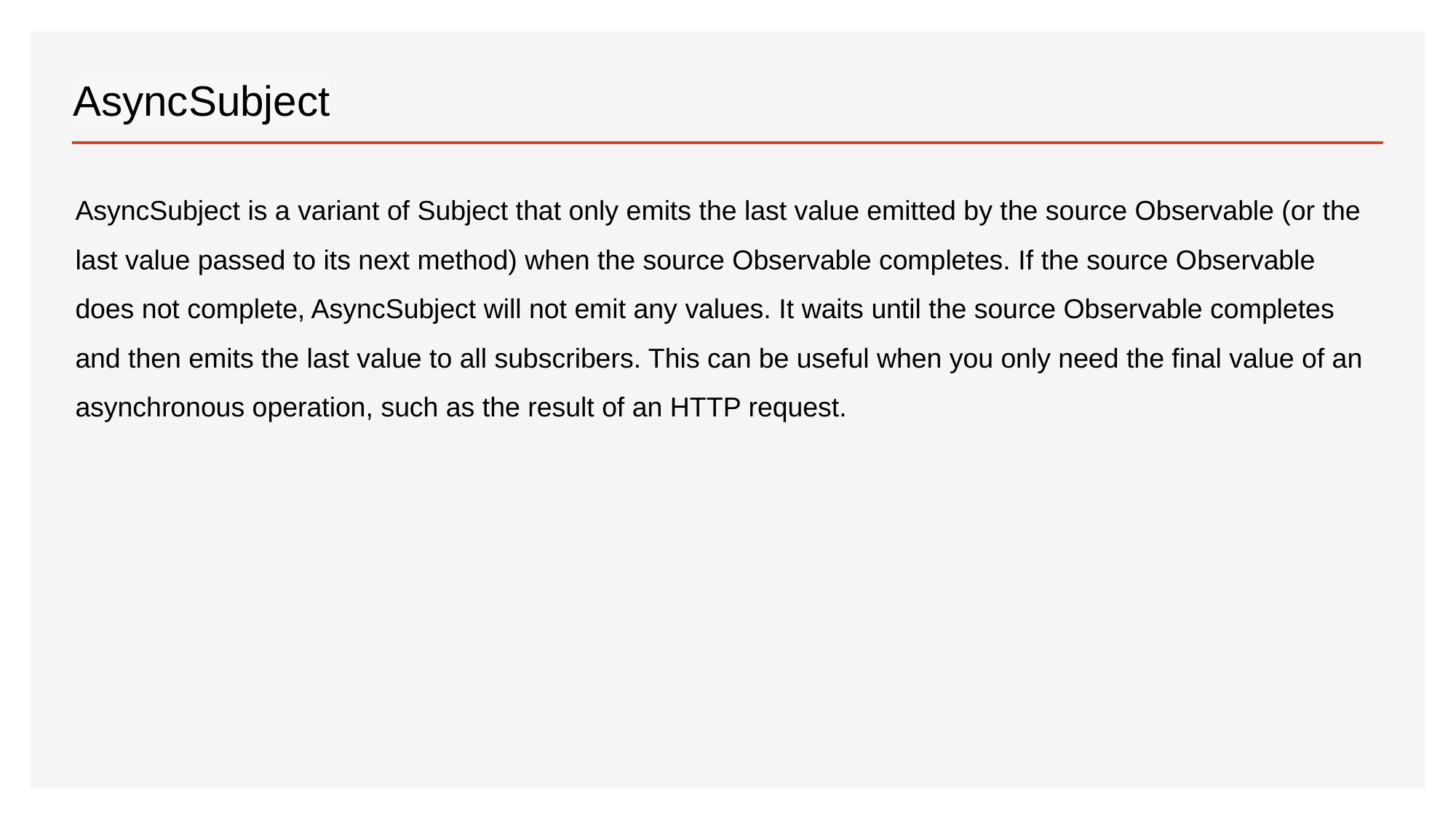

# AsyncSubject
AsyncSubject is a variant of Subject that only emits the last value emitted by the source Observable (or the last value passed to its next method) when the source Observable completes. If the source Observable does not complete, AsyncSubject will not emit any values. It waits until the source Observable completes and then emits the last value to all subscribers. This can be useful when you only need the final value of an asynchronous operation, such as the result of an HTTP request.